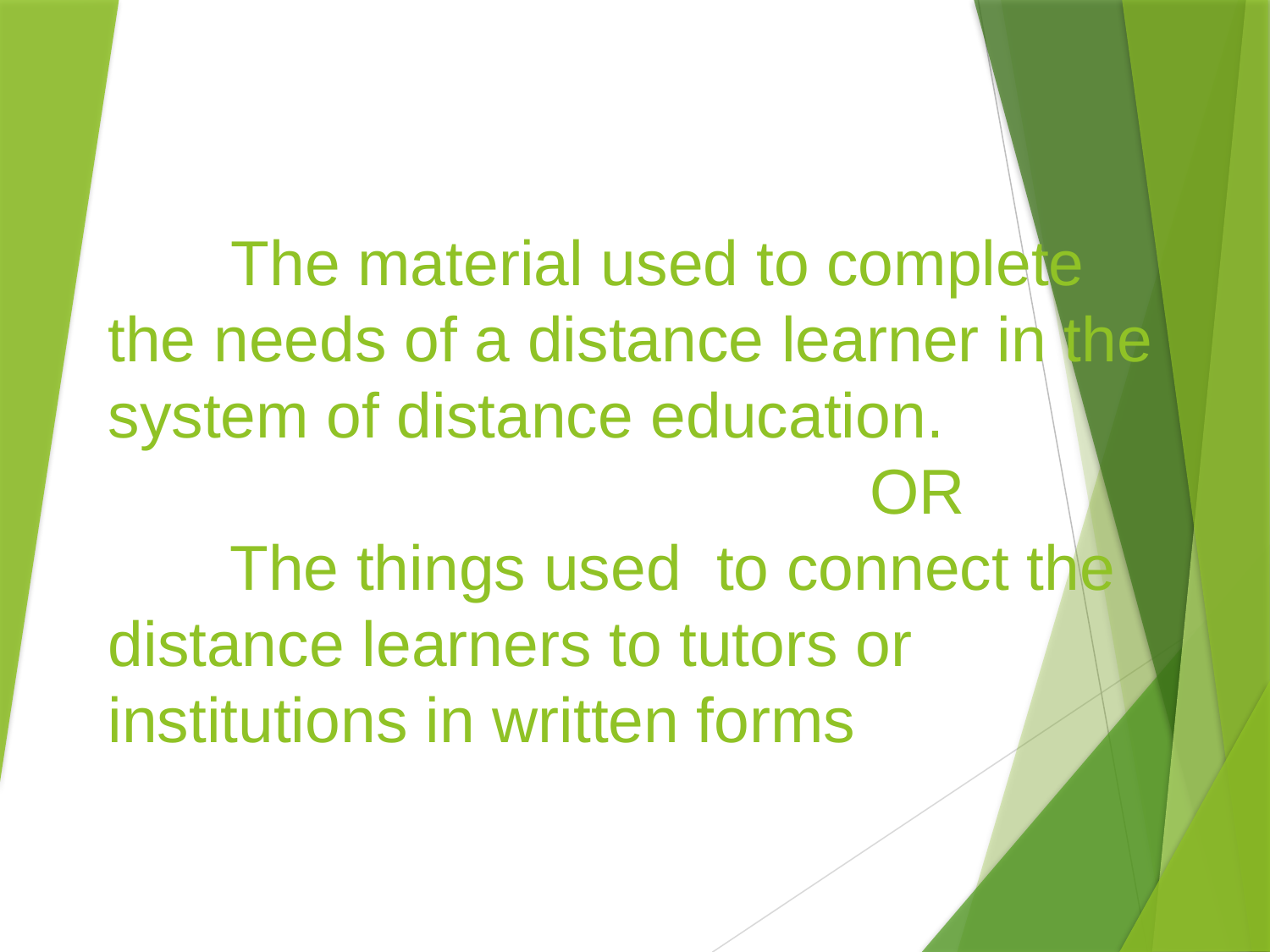

# The material used to complete the needs of a distance learner in the system of distance education.                                				OR The things used  to connect the distance learners to tutors or institutions in written forms